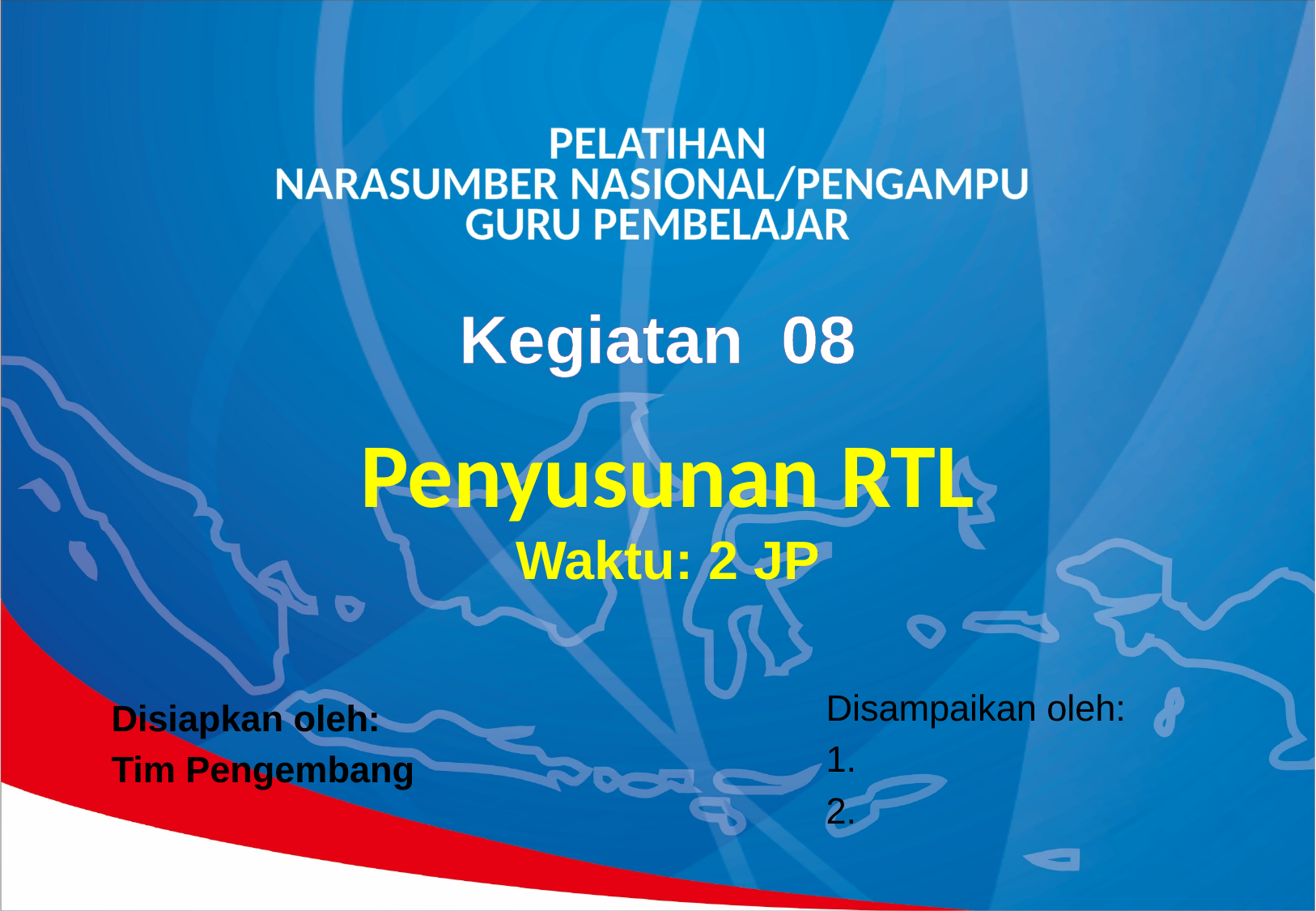

Kegiatan  08
# Penyusunan RTL Waktu: 2 JP
Disampaikan oleh:
1.
2.

Disiapkan oleh:
Tim Pengembang